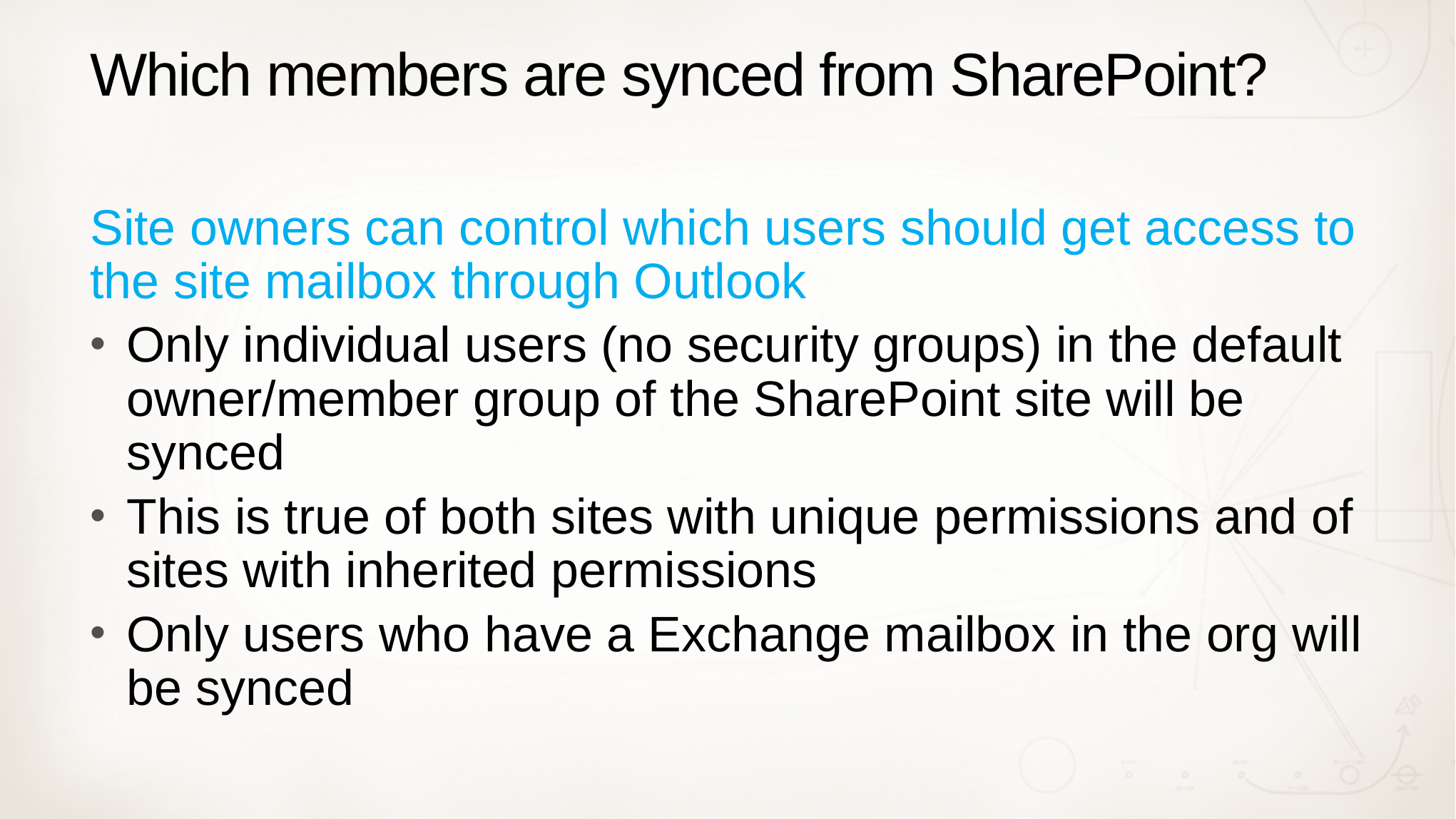

# Which members are synced from SharePoint?
Site owners can control which users should get access to the site mailbox through Outlook
Only individual users (no security groups) in the default owner/member group of the SharePoint site will be synced
This is true of both sites with unique permissions and of sites with inherited permissions
Only users who have a Exchange mailbox in the org will be synced